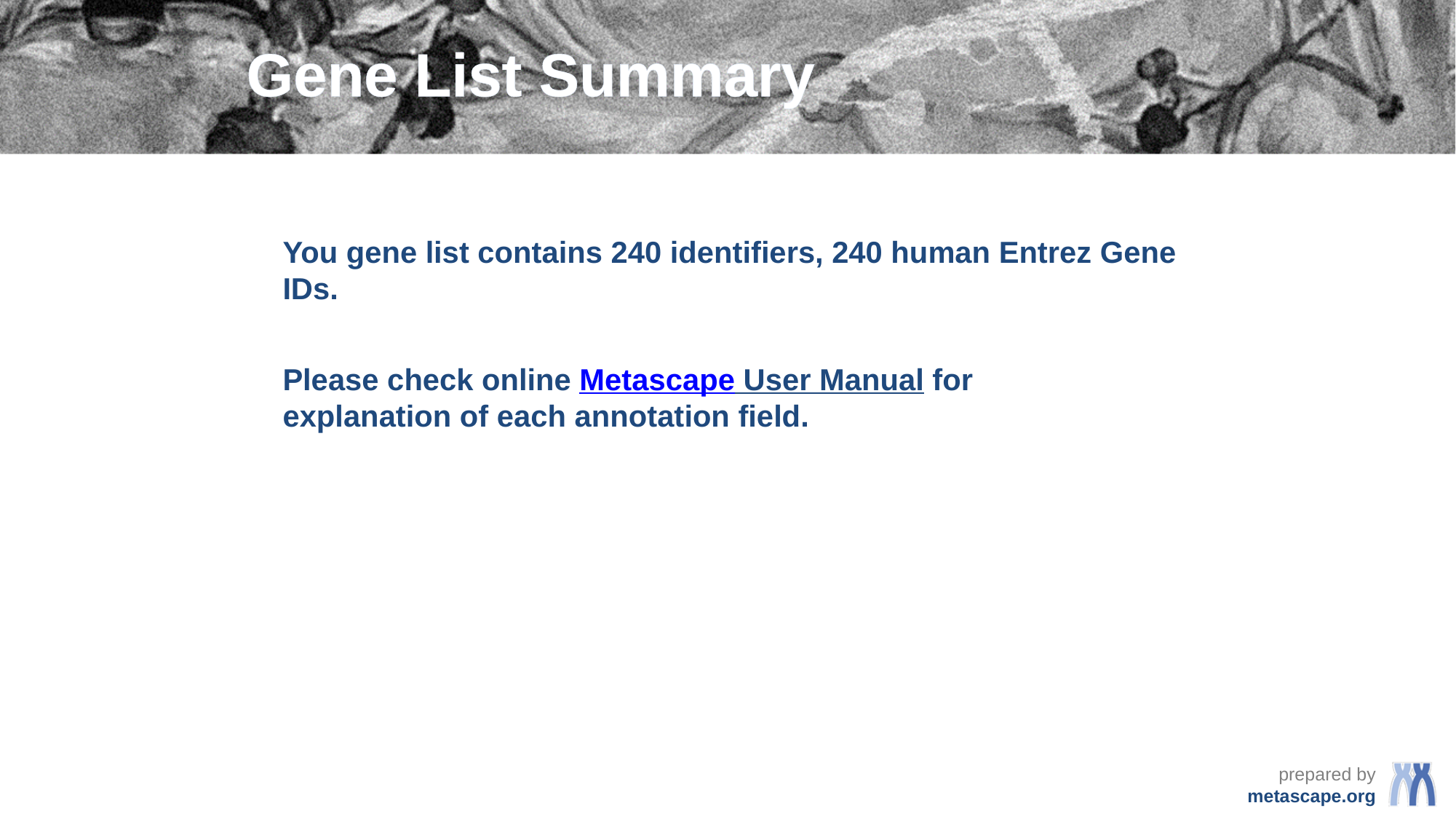

# Gene List Summary
You gene list contains 240 identifiers, 240 human Entrez Gene IDs.
Please check online Metascape User Manual for explanation of each annotation field.